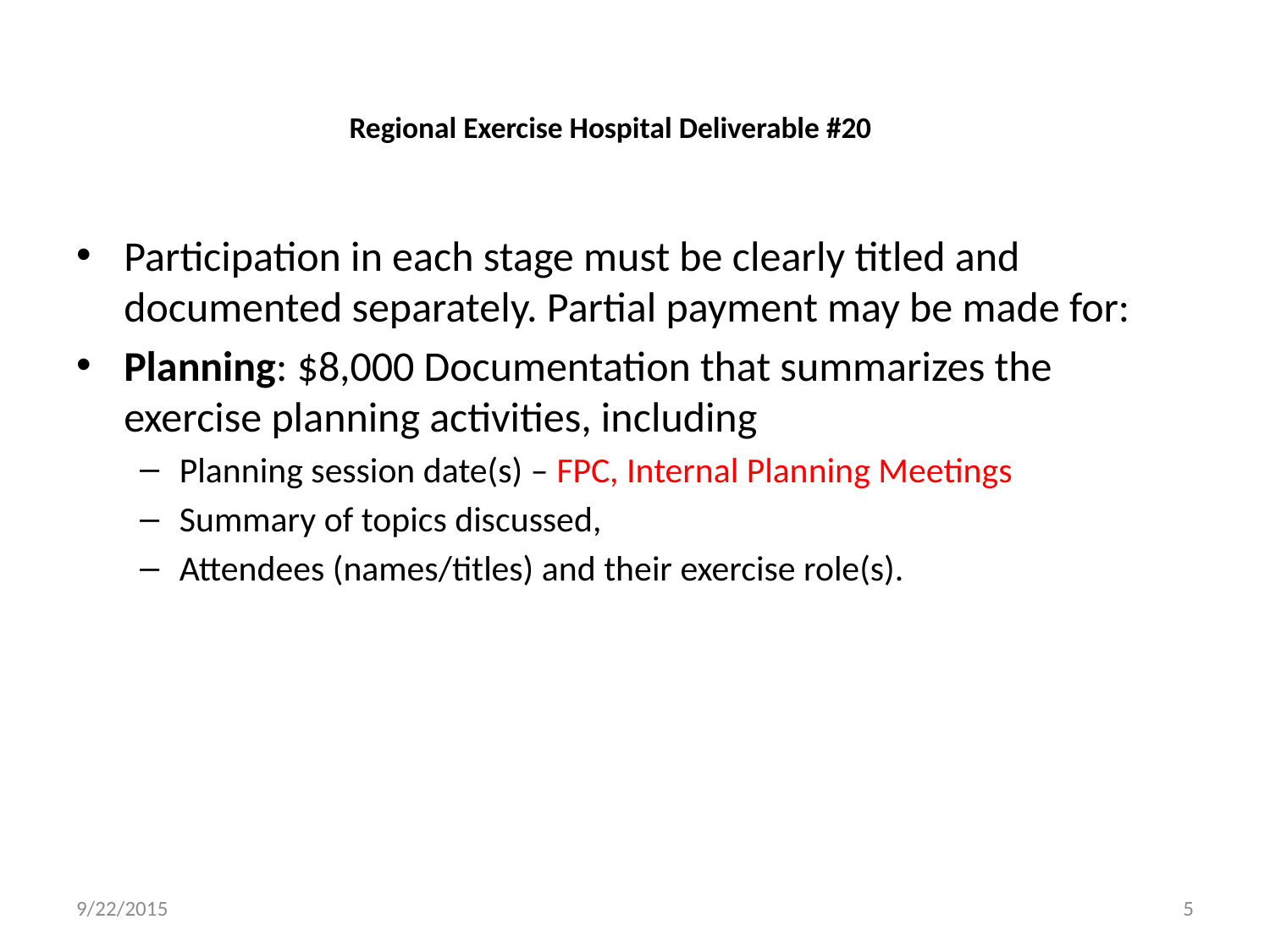

# Regional Exercise Hospital Deliverable #20
Participation in each stage must be clearly titled and documented separately. Partial payment may be made for:
Planning: $8,000 Documentation that summarizes the exercise planning activities, including
Planning session date(s) – FPC, Internal Planning Meetings
Summary of topics discussed,
Attendees (names/titles) and their exercise role(s).

9/22/2015
5